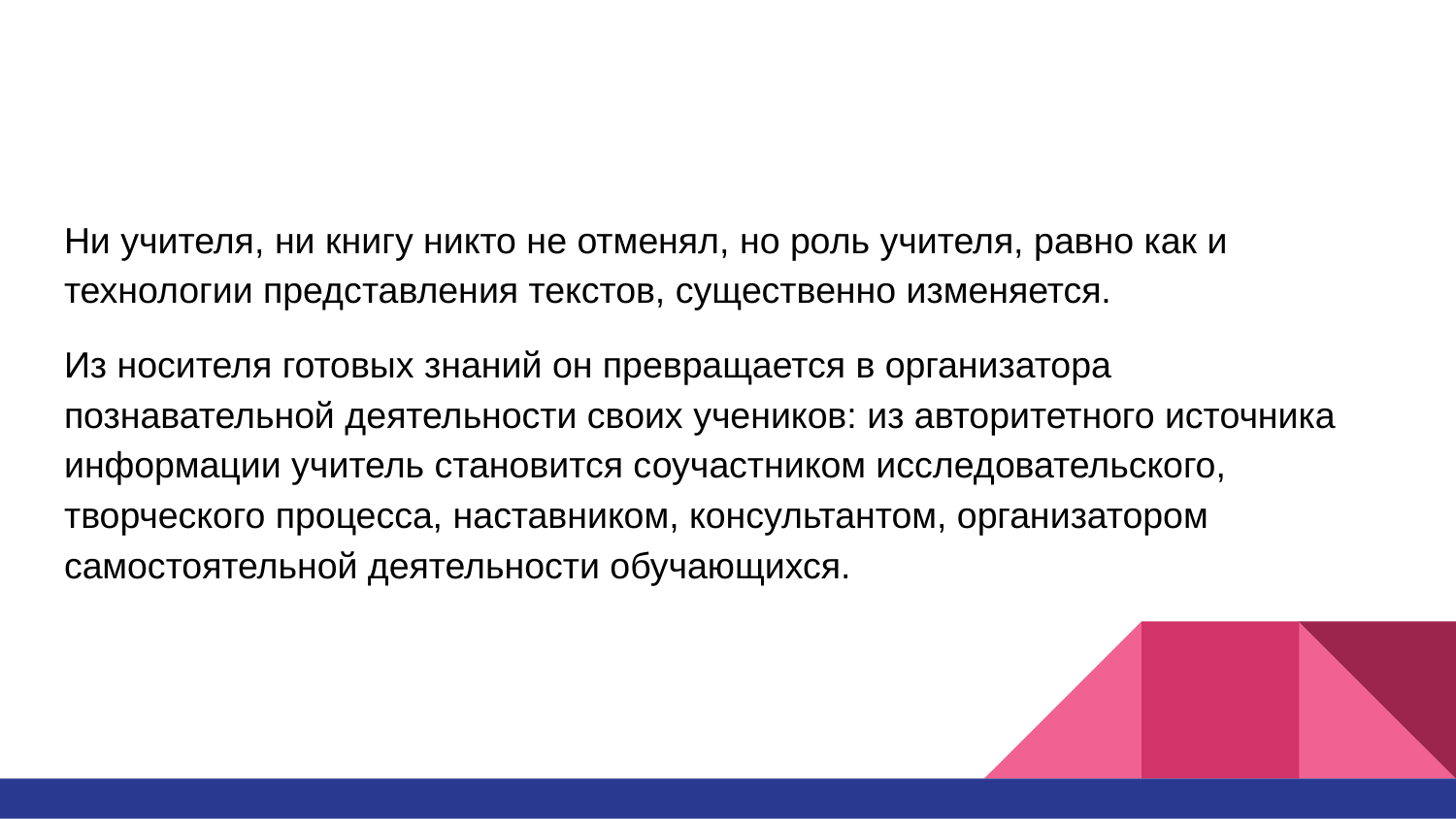

Ни учителя, ни книгу никто не отменял, но роль учителя, равно как и технологии представления текстов, существенно изменяется.
Из носителя готовых знаний он превращается в организатора познавательной деятельности своих учеников: из авторитетного источника информации учитель становится соучастником исследовательского, творческого процесса, наставником, консультантом, организатором самостоятельной деятельности обучающихся.